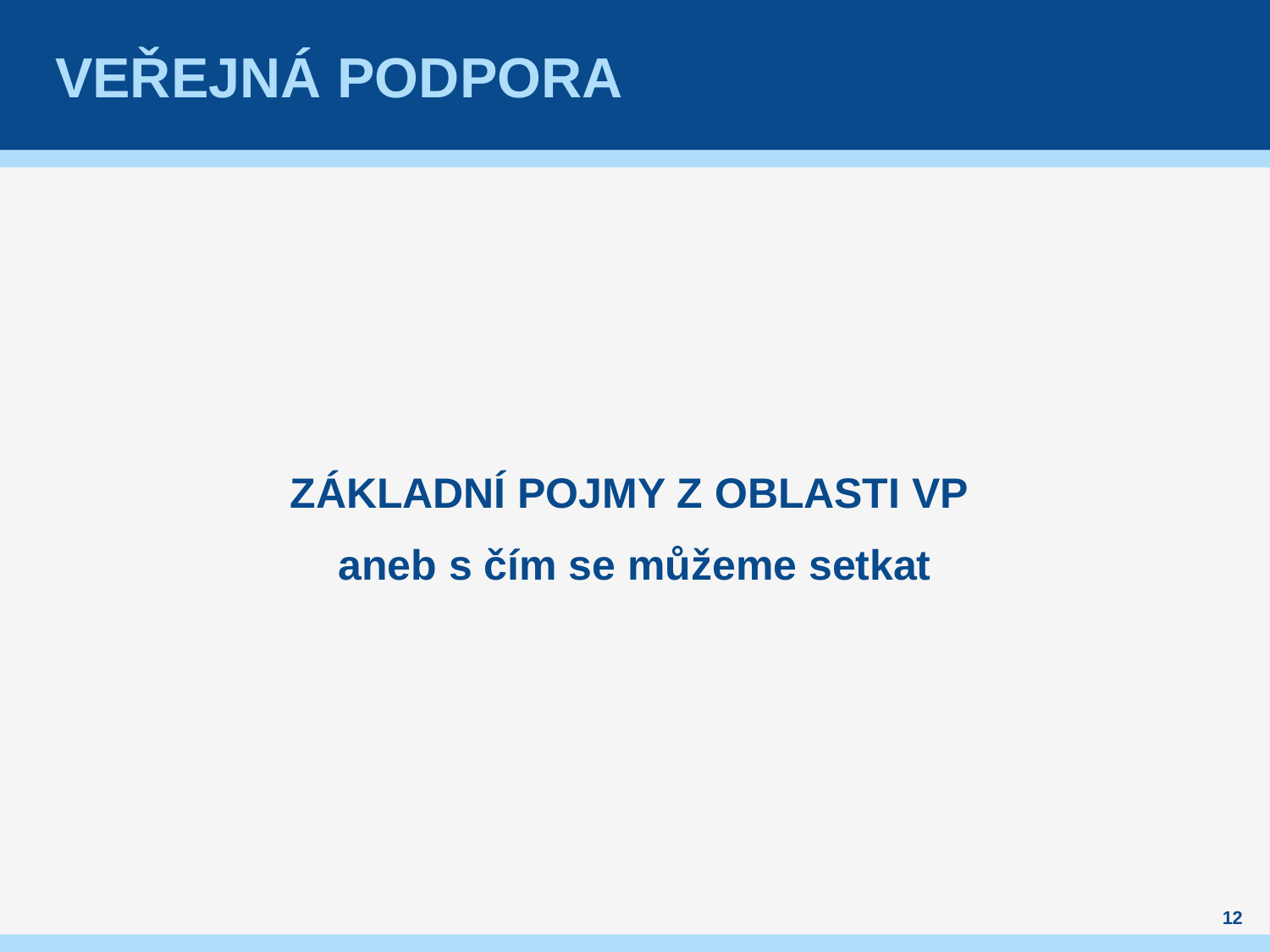

# Veřejná podpora

ZÁKLADNÍ POJMY Z OBLASTI VP
aneb s čím se můžeme setkat

12